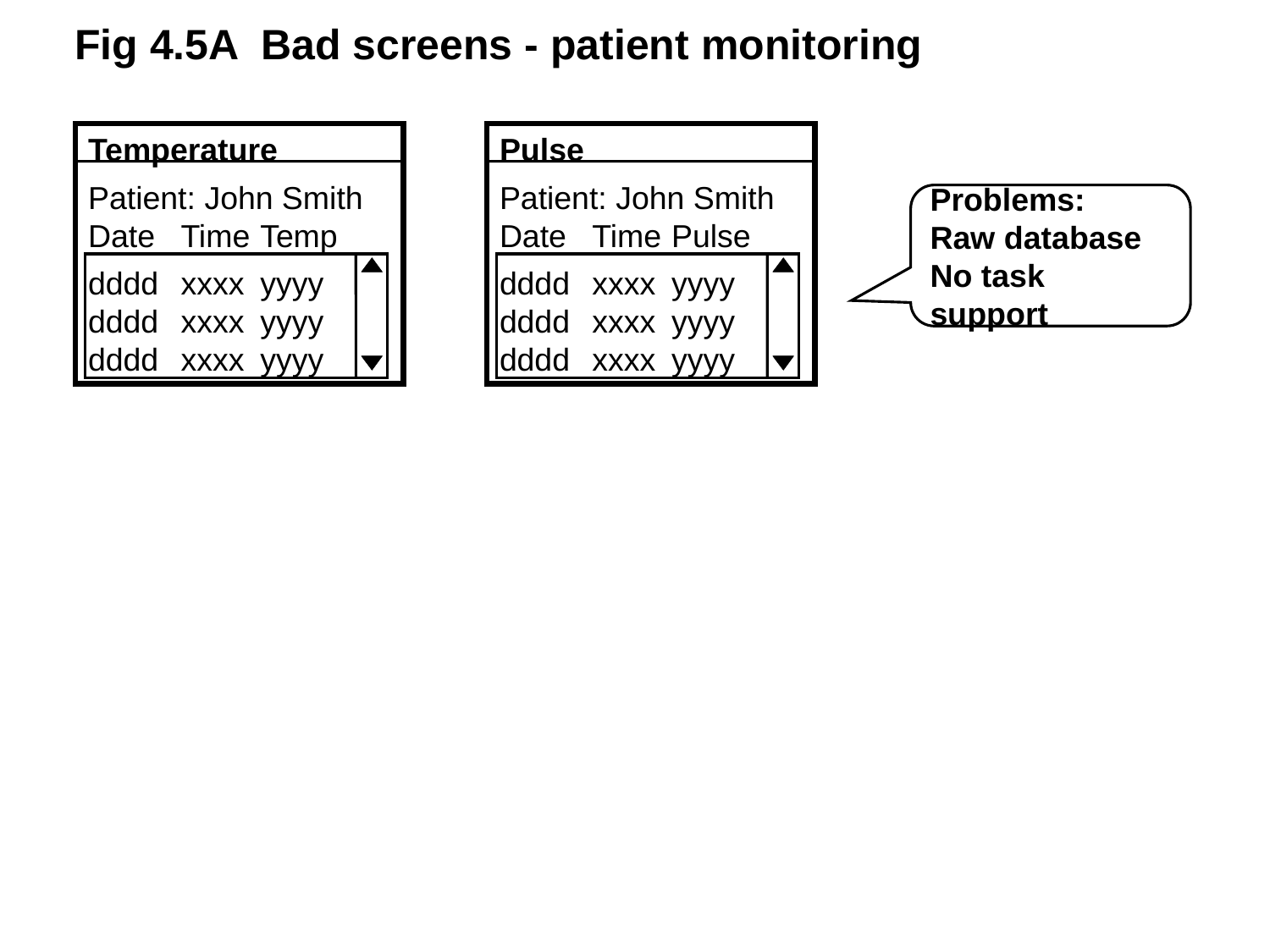

Fig 4.5A  Bad screens - patient monitoring
Temperature
Patient: John Smith
Date	Time	Temp
dddd	xxxx	yyyy
dddd	xxxx	yyyy
dddd	xxxx	yyyy
Pulse
Patient: John Smith
Date	Time	Pulse
dddd	xxxx	yyyy
dddd	xxxx	yyyy
dddd	xxxx	yyyy

Problems:
Raw database
No task support